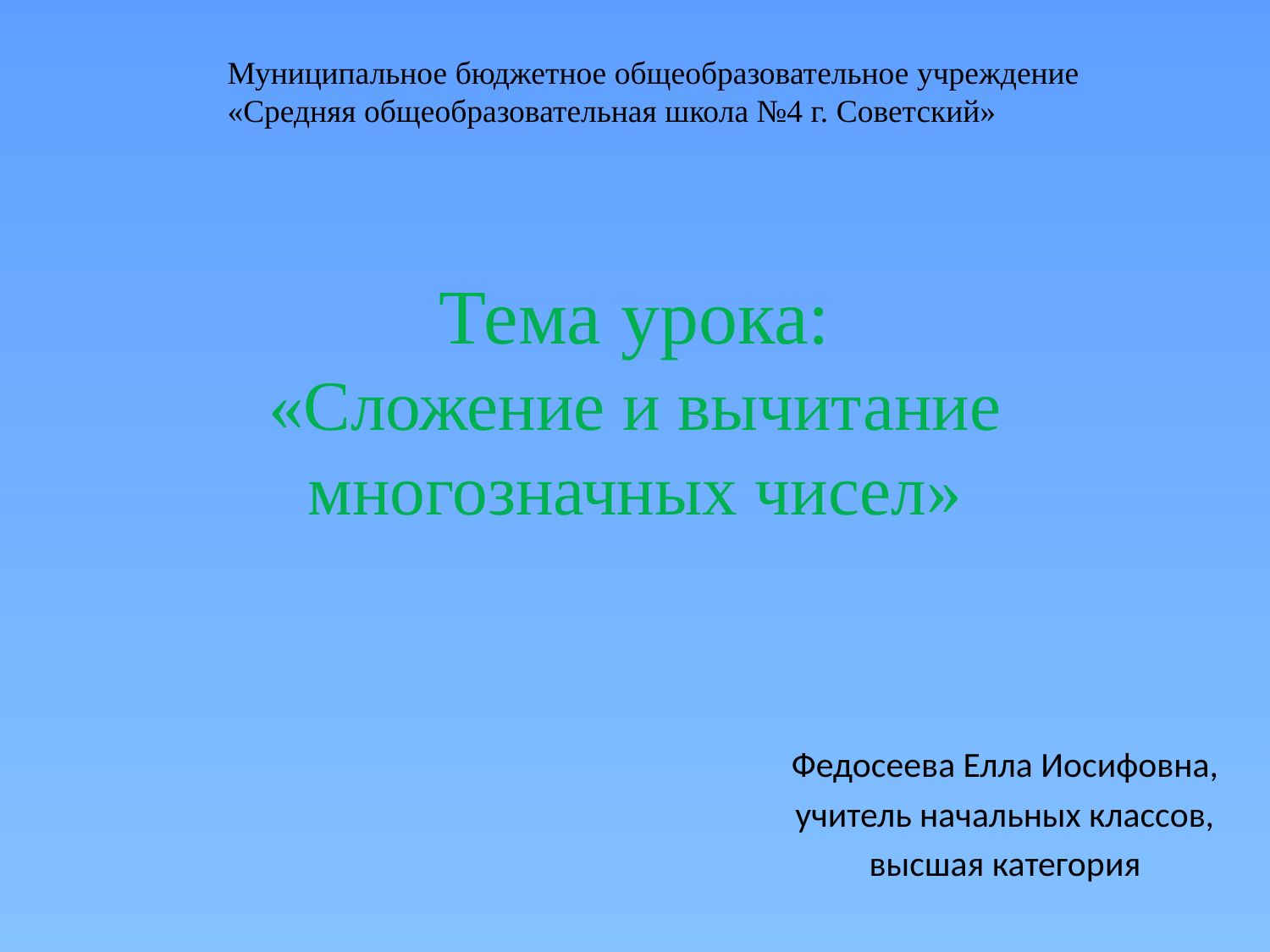

Муниципальное бюджетное общеобразовательное учреждение
«Средняя общеобразовательная школа №4 г. Советский»
# Тема урока: «Сложение и вычитание многозначных чисел»
Федосеева Елла Иосифовна,
учитель начальных классов,
высшая категория